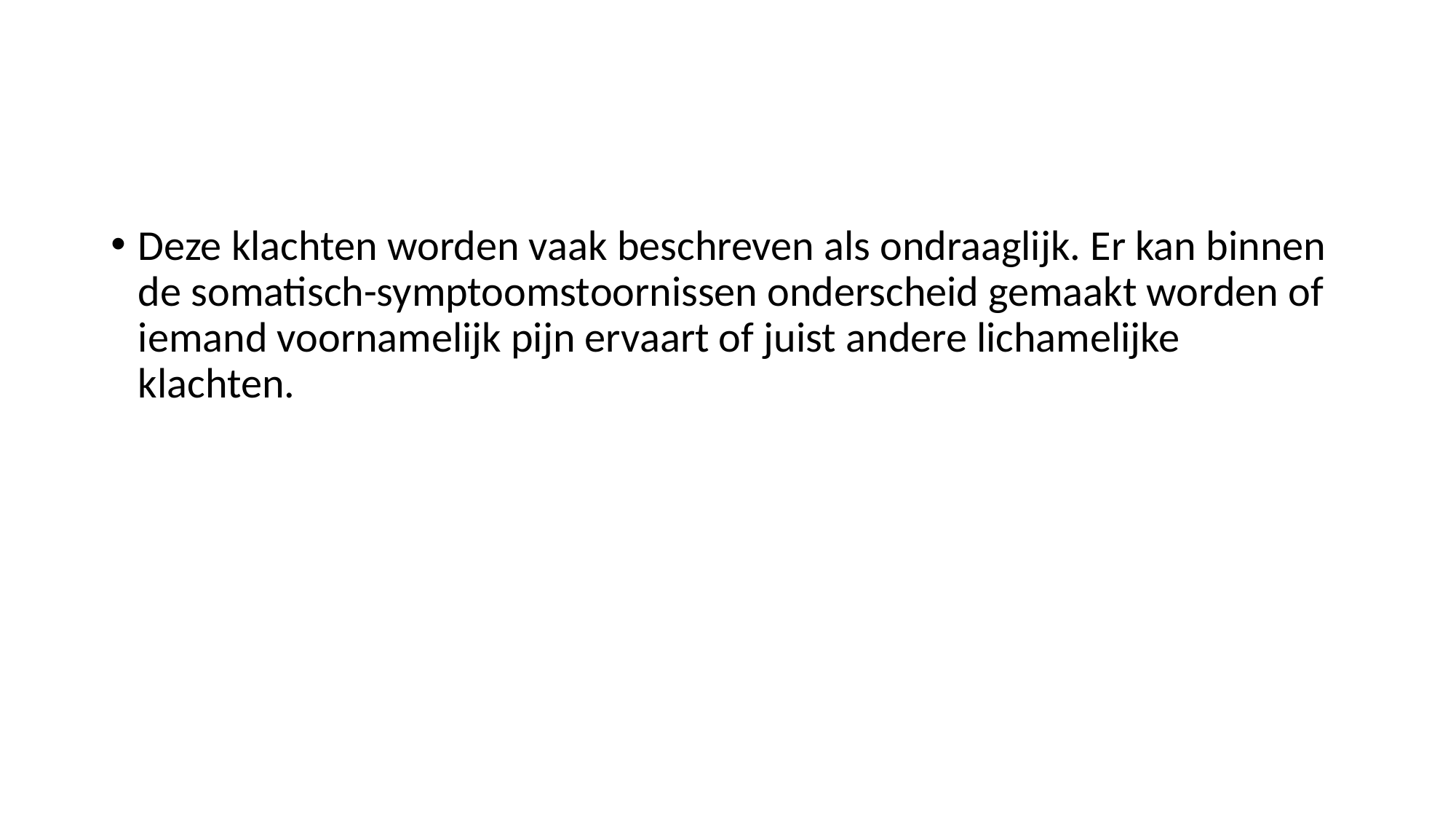

#
Deze klachten worden vaak beschreven als ondraaglijk. Er kan binnen de somatisch-symptoomstoornissen onderscheid gemaakt worden of iemand voornamelijk pijn ervaart of juist andere lichamelijke klachten.